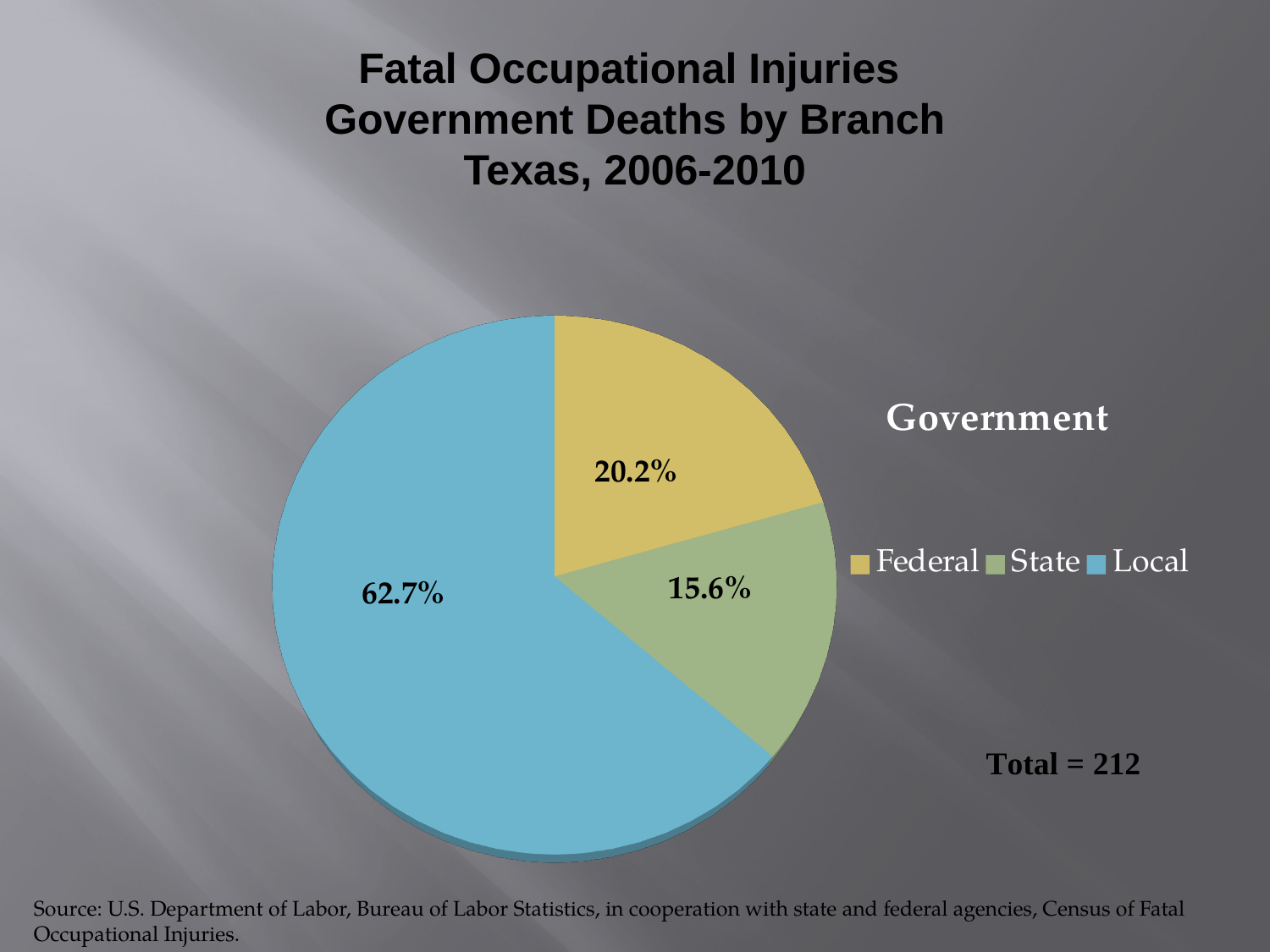

# Fatal Occupational Injuries Government Deaths by Branch Texas, 2006-2010

[unsupported chart]

20.2%
15.6%
62.7%
Source: U.S. Department of Labor, Bureau of Labor Statistics, in cooperation with state and federal agencies, Census of Fatal Occupational Injuries.